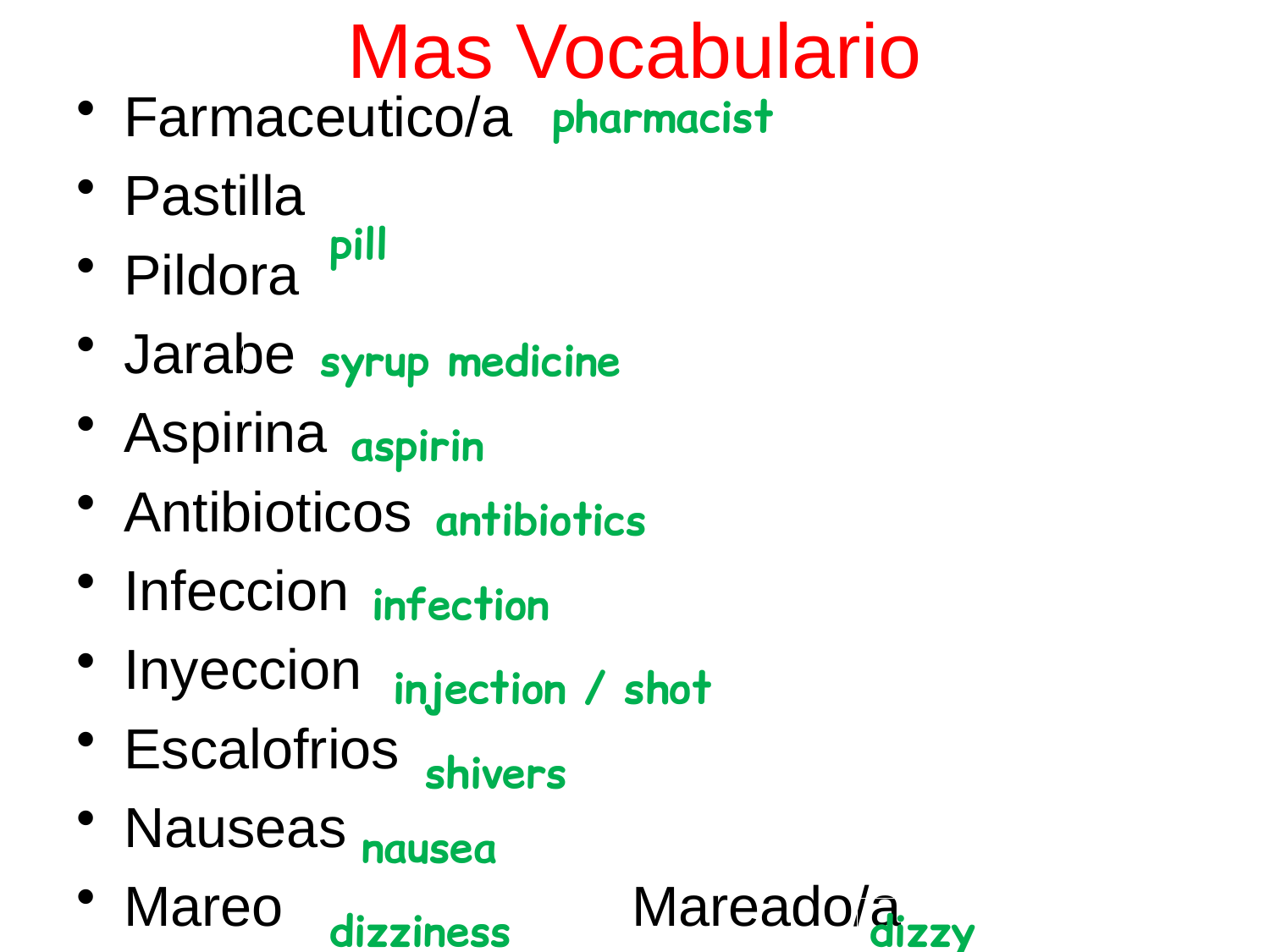

# Mas Vocabulario
Farmaceutico/a
Pastilla
Pildora
Jarabe
Aspirina
Antibioticos
Infeccion
Inyeccion
Escalofrios
Nauseas
Mareo			Mareado/a
pharmacist
pill
syrup medicine
aspirin
antibiotics
infection
injection / shot
shivers
nausea
dizziness
dizzy